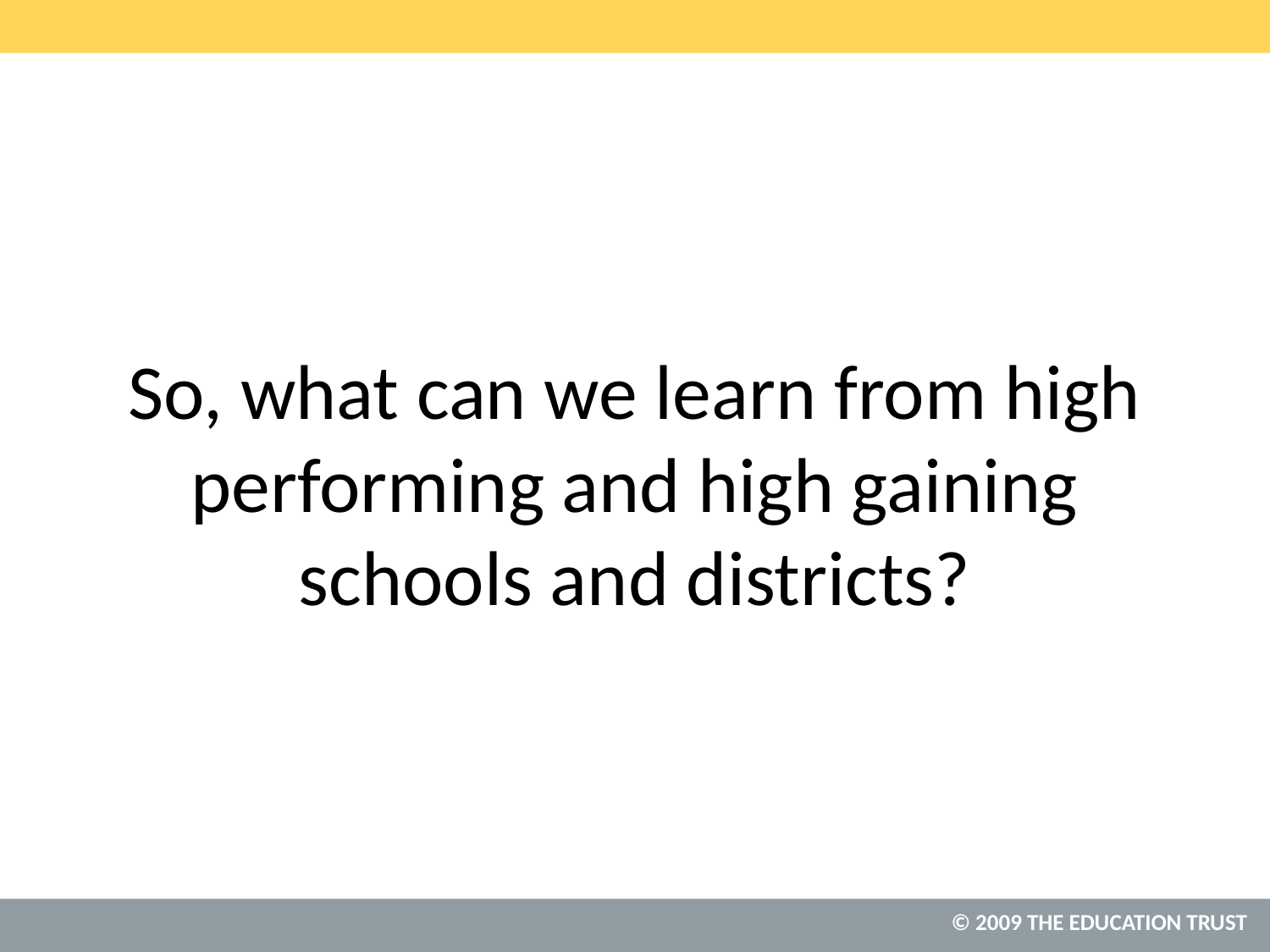

# So, what can we learn from high performing and high gaining schools and districts?